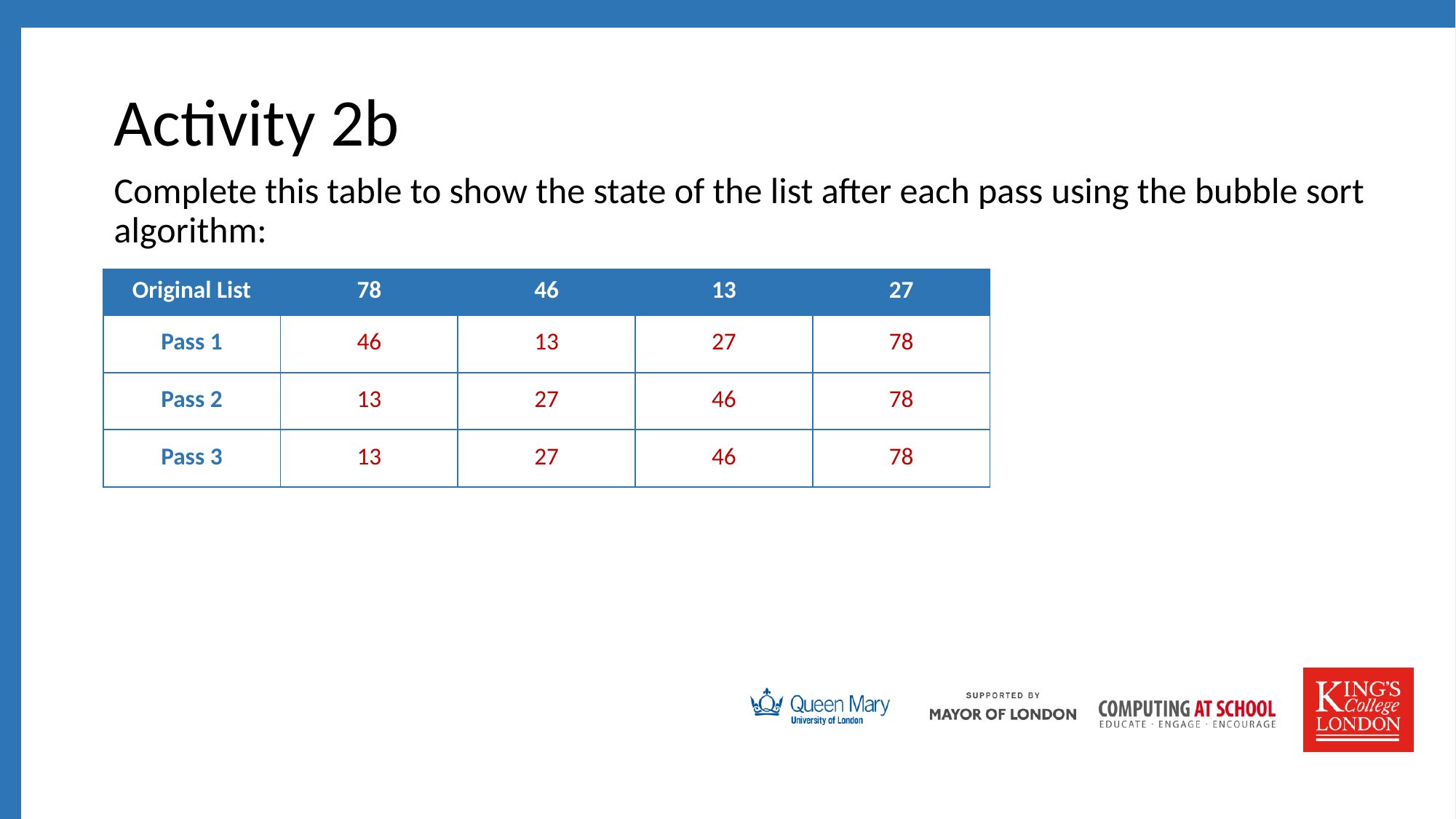

# Activity 2b
Complete this table to show the state of the list after each pass using the bubble sort algorithm:

| Original List | 78 | 46 | 13 | 27 |
| --- | --- | --- | --- | --- |
| Pass 1 | 46 | 13 | 27 | 78 |
| Pass 2 | 13 | 27 | 46 | 78 |
| Pass 3 | 13 | 27 | 46 | 78 |